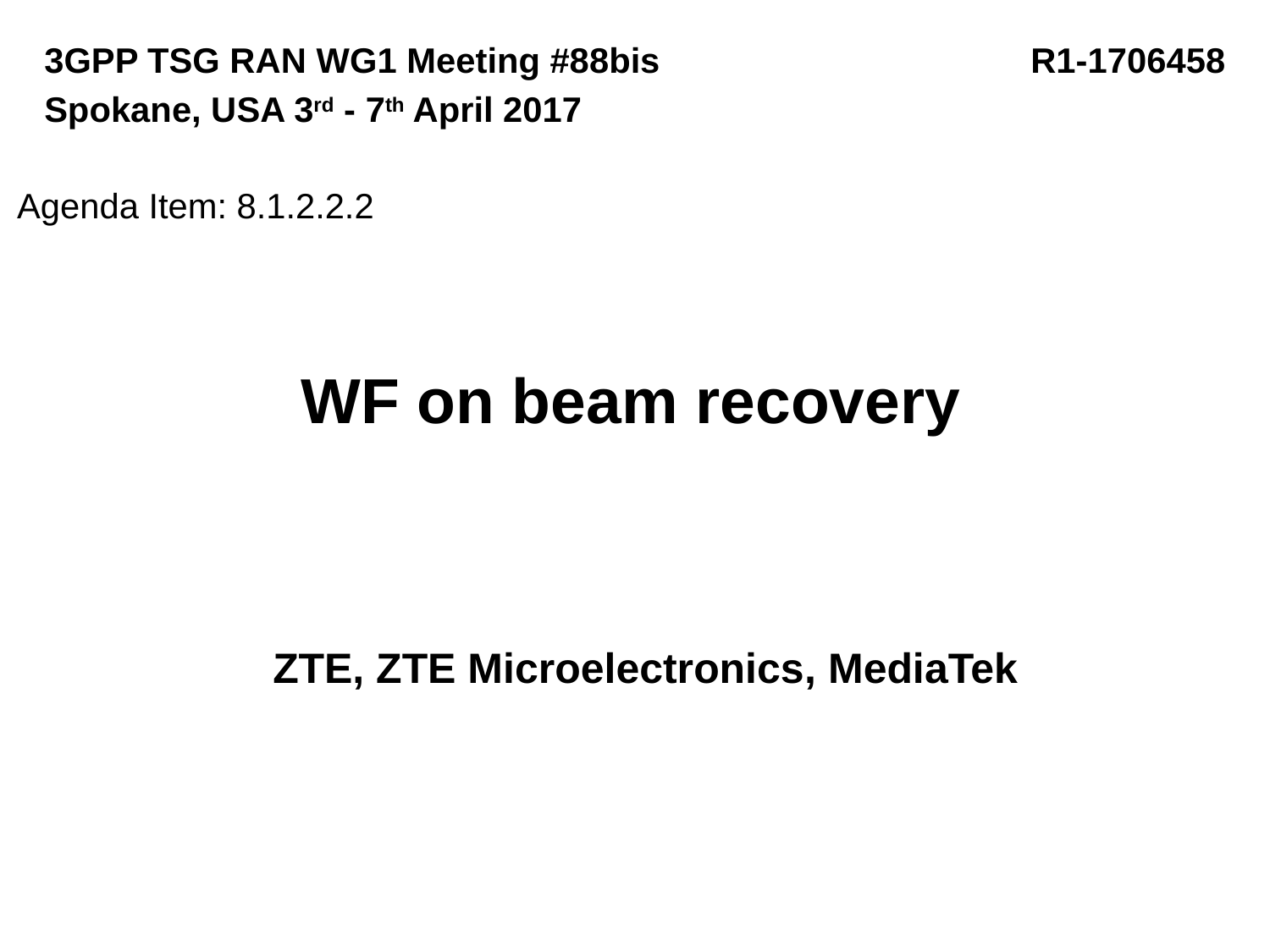

3GPP TSG RAN WG1 Meeting #88bis 			          R1-1706458
Spokane, USA 3rd - 7th April 2017

Agenda Item: 8.1.2.2.2
# WF on beam recovery
ZTE, ZTE Microelectronics, MediaTek